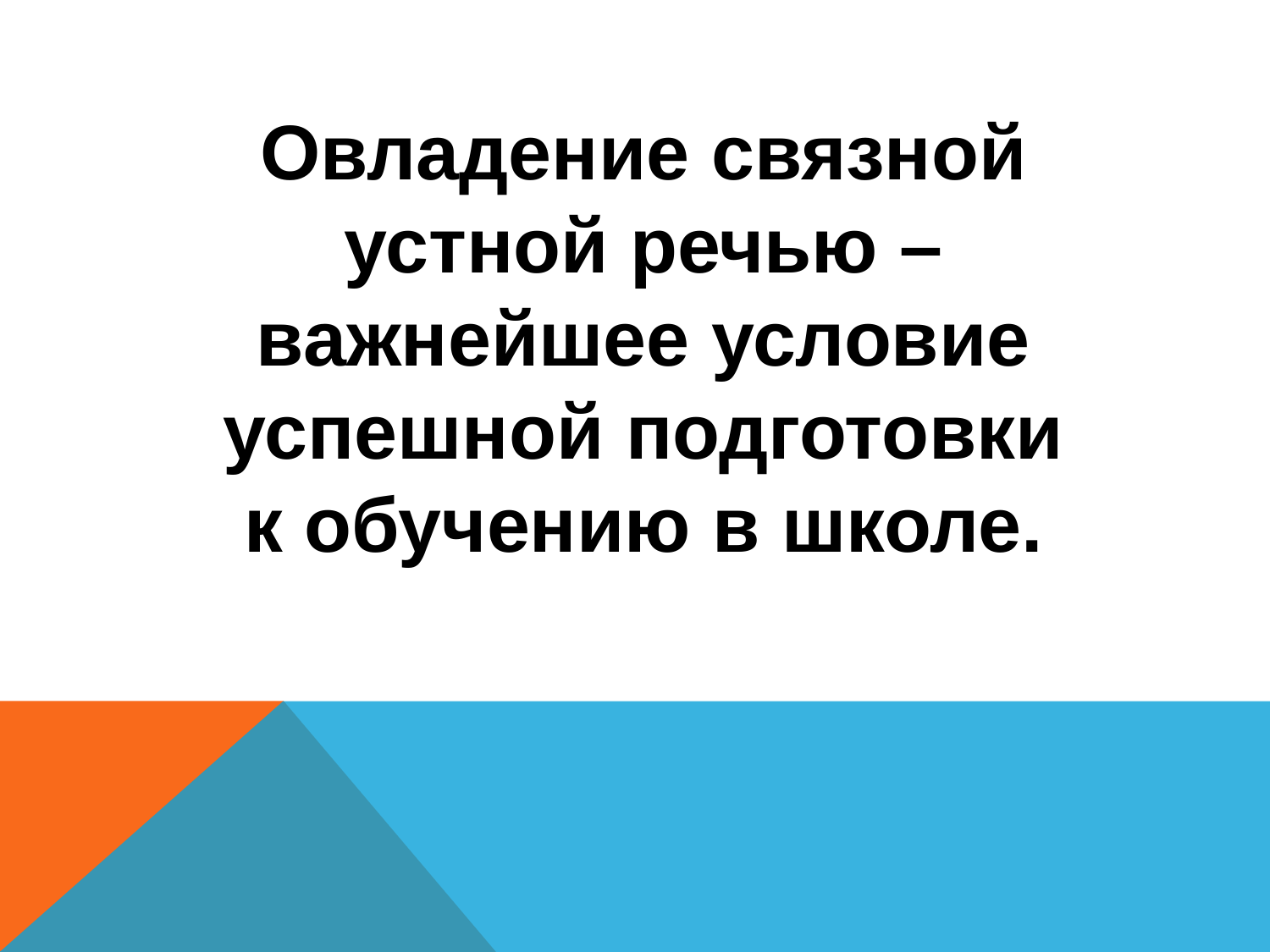

Овладение связной устной речью – важнейшее условие успешной подготовки к обучению в школе.